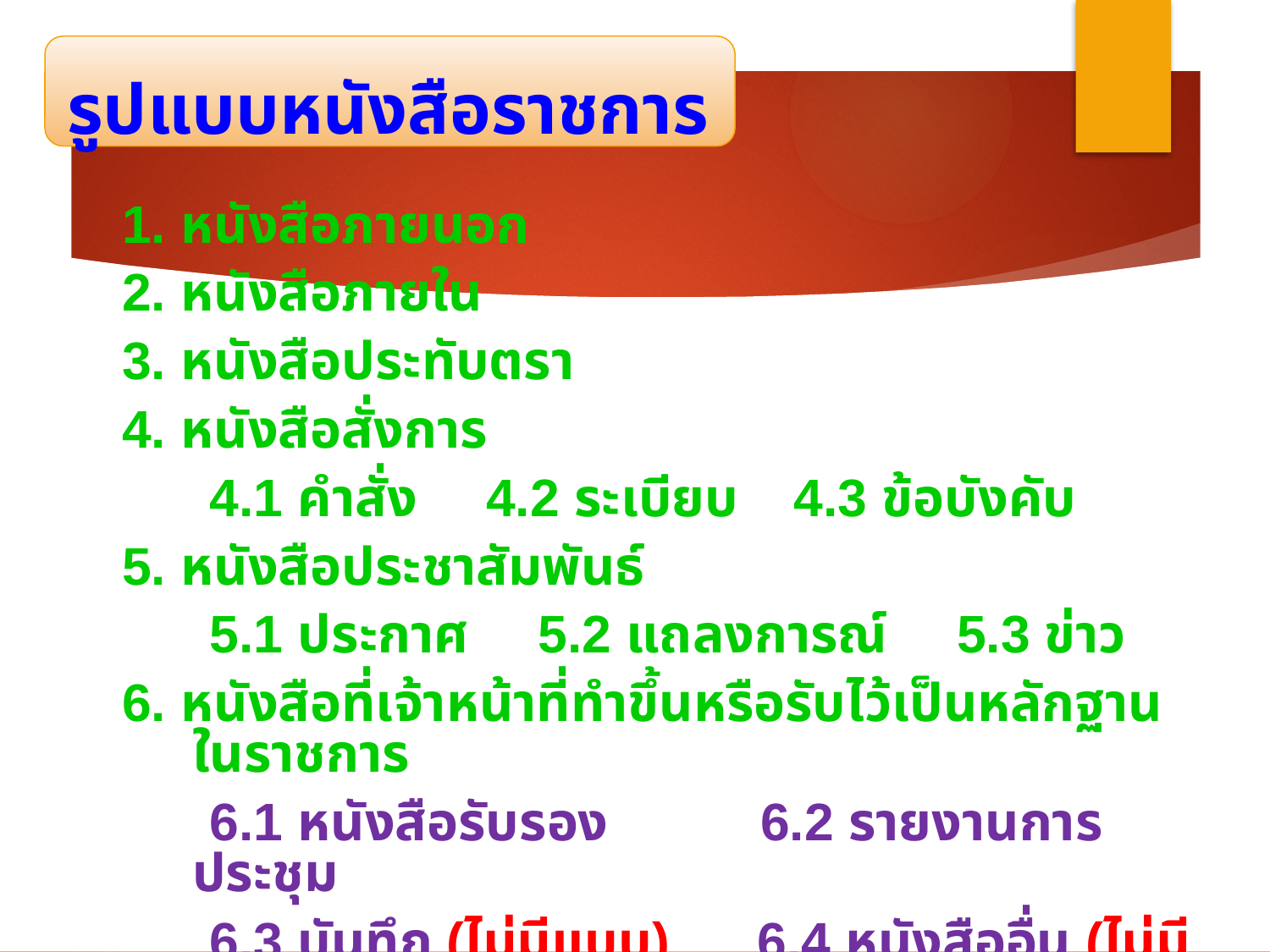

รูปแบบหนังสือราชการ
 1. หนังสือภายนอก
 2. หนังสือภายใน
 3. หนังสือประทับตรา
 4. หนังสือสั่งการ
       4.1 คำสั่ง     4.2 ระเบียบ    4.3 ข้อบังคับ
 5. หนังสือประชาสัมพันธ์
       5.1 ประกาศ     5.2 แถลงการณ์     5.3 ข่าว
 6. หนังสือที่เจ้าหน้าที่ทำขึ้นหรือรับไว้เป็นหลักฐานในราชการ
       6.1 หนังสือรับรอง           6.2 รายงานการประชุม
       6.3 บันทึก (ไม่มีแบบ)      6.4 หนังสืออื่น (ไม่มีแบบ)